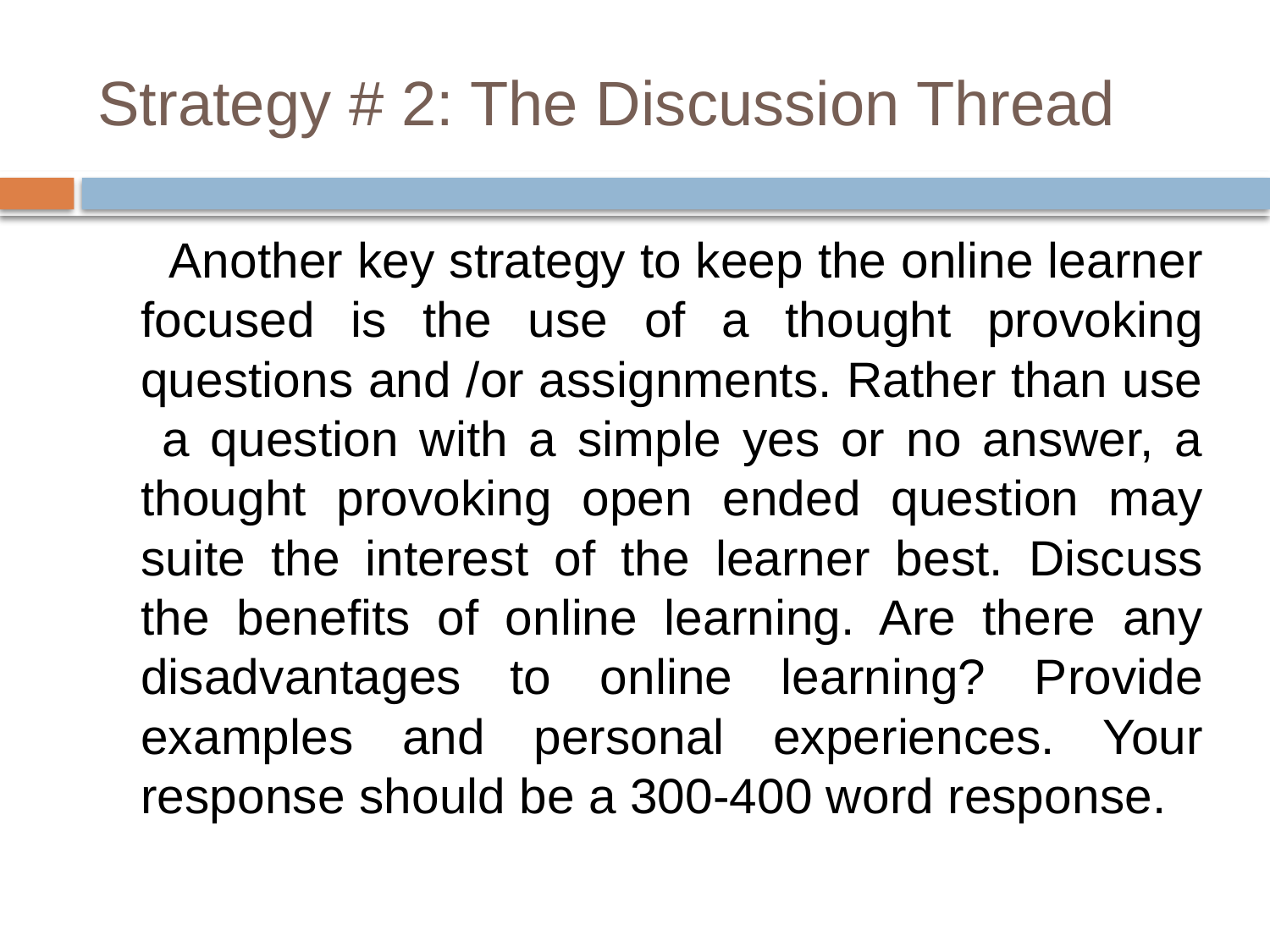

# Strategy # 2: The Discussion Thread
     Another key strategy to keep the online learner focused is the use of a thought provoking questions and /or assignments. Rather than use  a question with a simple yes or no answer, a thought provoking open ended question may suite the interest of the learner best. Discuss the benefits of online learning. Are there any disadvantages to online learning? Provide examples and personal experiences. Your response should be a 300-400 word response.